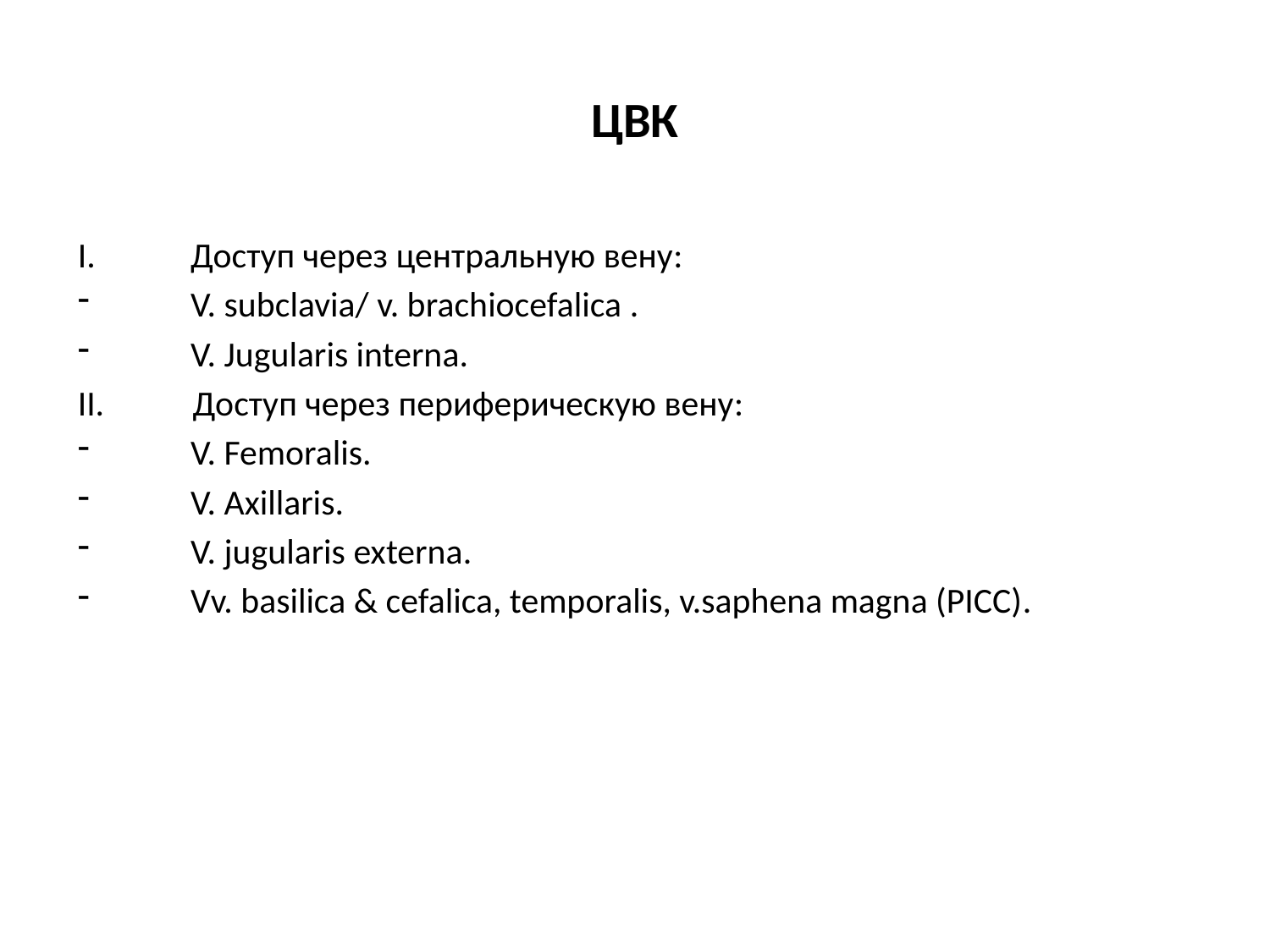

# ЦВК
Доступ через центральную вену:
V. subclavia/ v. brachiocefalica .
V. Jugularis interna.
II.           Доступ через периферическую вену:
V. Femoralis.
V. Axillaris.
V. jugularis externa.
Vv. basilica & cefalica, temporalis, v.saphena magna (PICC).